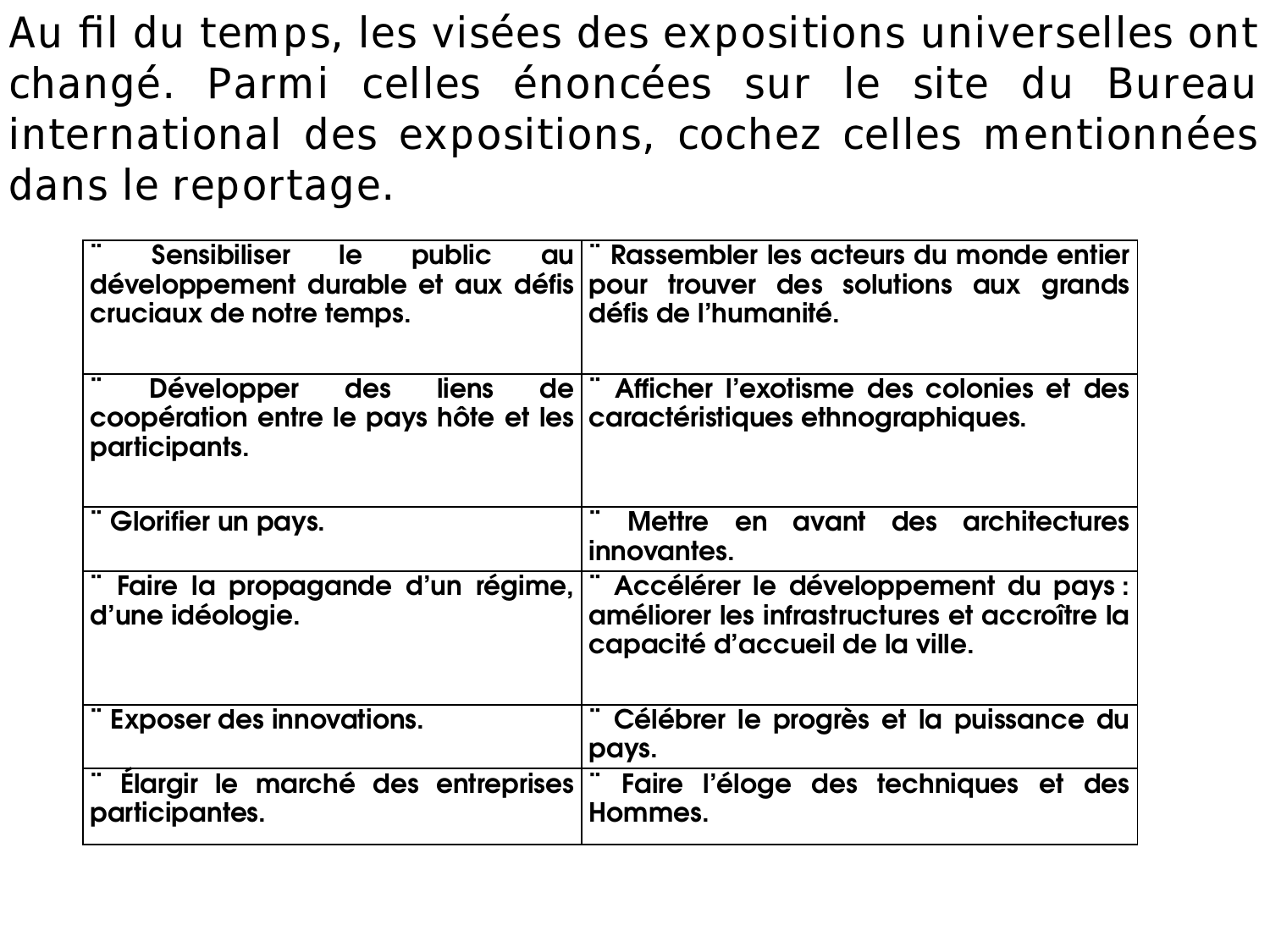

Au fil du temps, les visées des expositions universelles ont changé. Parmi celles énoncées sur le site du Bureau international des expositions, cochez celles mentionnées dans le reportage.
| ¨ Sensibiliser le public au développement durable et aux défis cruciaux de notre temps. | ¨ Rassembler les acteurs du monde entier pour trouver des solutions aux grands défis de l’humanité. |
| --- | --- |
| ¨ Développer des liens de coopération entre le pays hôte et les participants. | ¨ Afficher l’exotisme des colonies et des caractéristiques ethnographiques. |
| ¨ Glorifier un pays. | ¨ Mettre en avant des architectures innovantes. |
| ¨ Faire la propagande d’un régime, d’une idéologie. | ¨ Accélérer le développement du pays : améliorer les infrastructures et accroître la capacité d’accueil de la ville. |
| ¨ Exposer des innovations. | ¨ Célébrer le progrès et la puissance du pays. |
| ¨ Élargir le marché des entreprises participantes. | ¨ Faire l’éloge des techniques et des Hommes. |